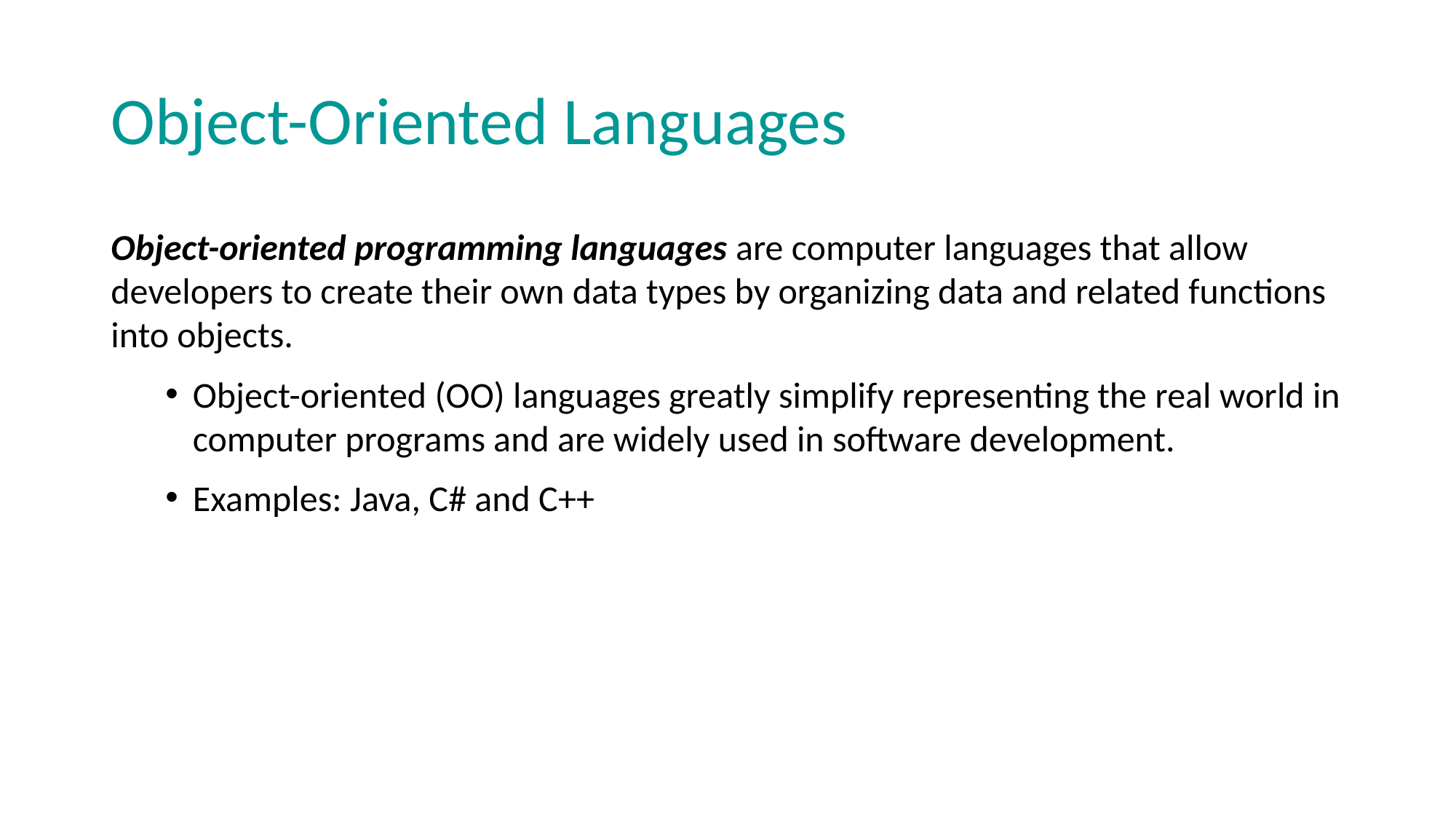

# Object-Oriented Languages
Object-oriented programming languages are computer languages that allow developers to create their own data types by organizing data and related functions into objects.
Object-oriented (OO) languages greatly simplify representing the real world in computer programs and are widely used in software development.
Examples: Java, C# and C++